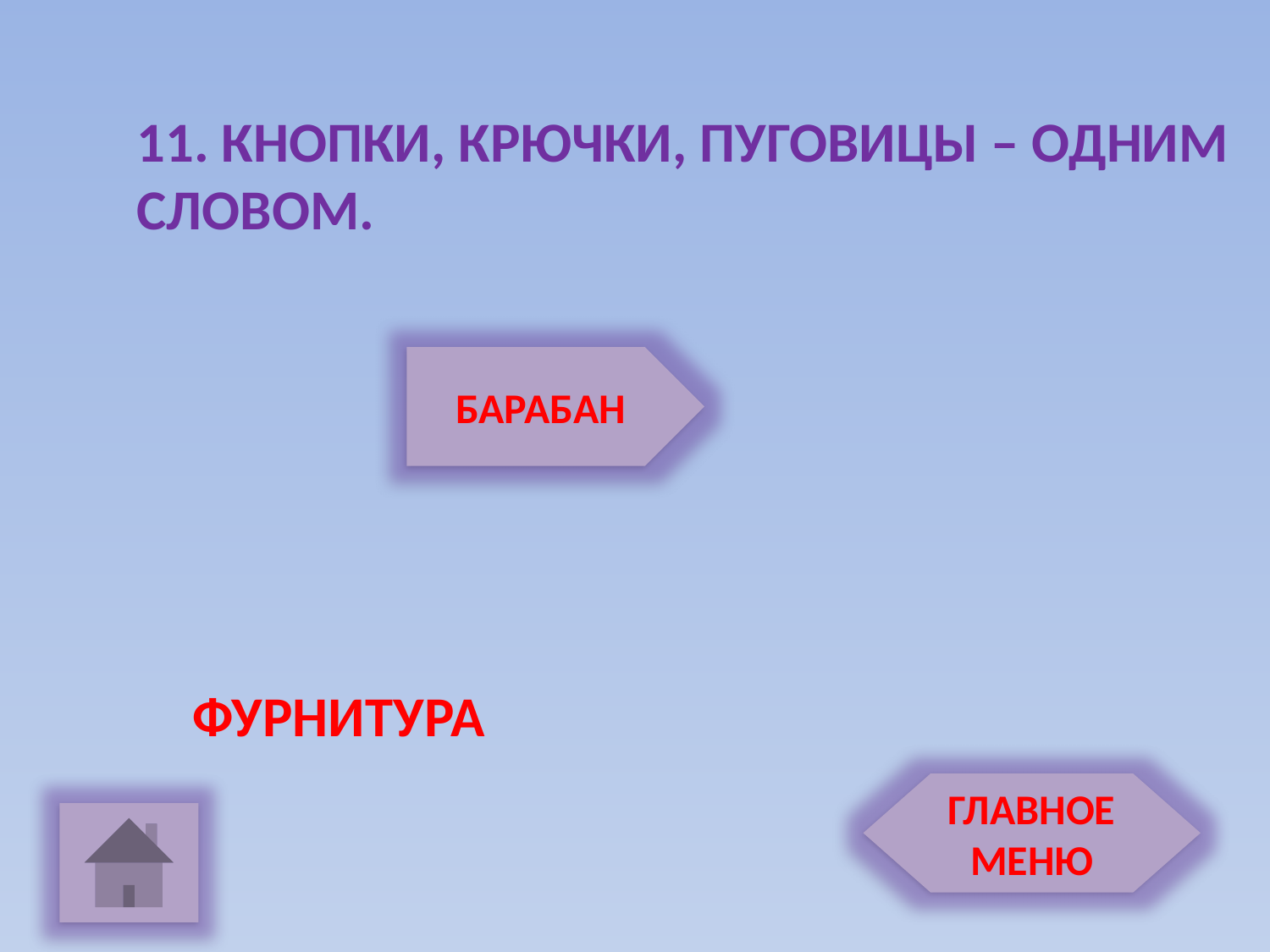

11. КНОПКИ, КРЮЧКИ, ПУГОВИЦЫ – ОДНИМ
СЛОВОМ.
БАРАБАН
ФУРНИТУРА
ГЛАВНОЕ МЕНЮ